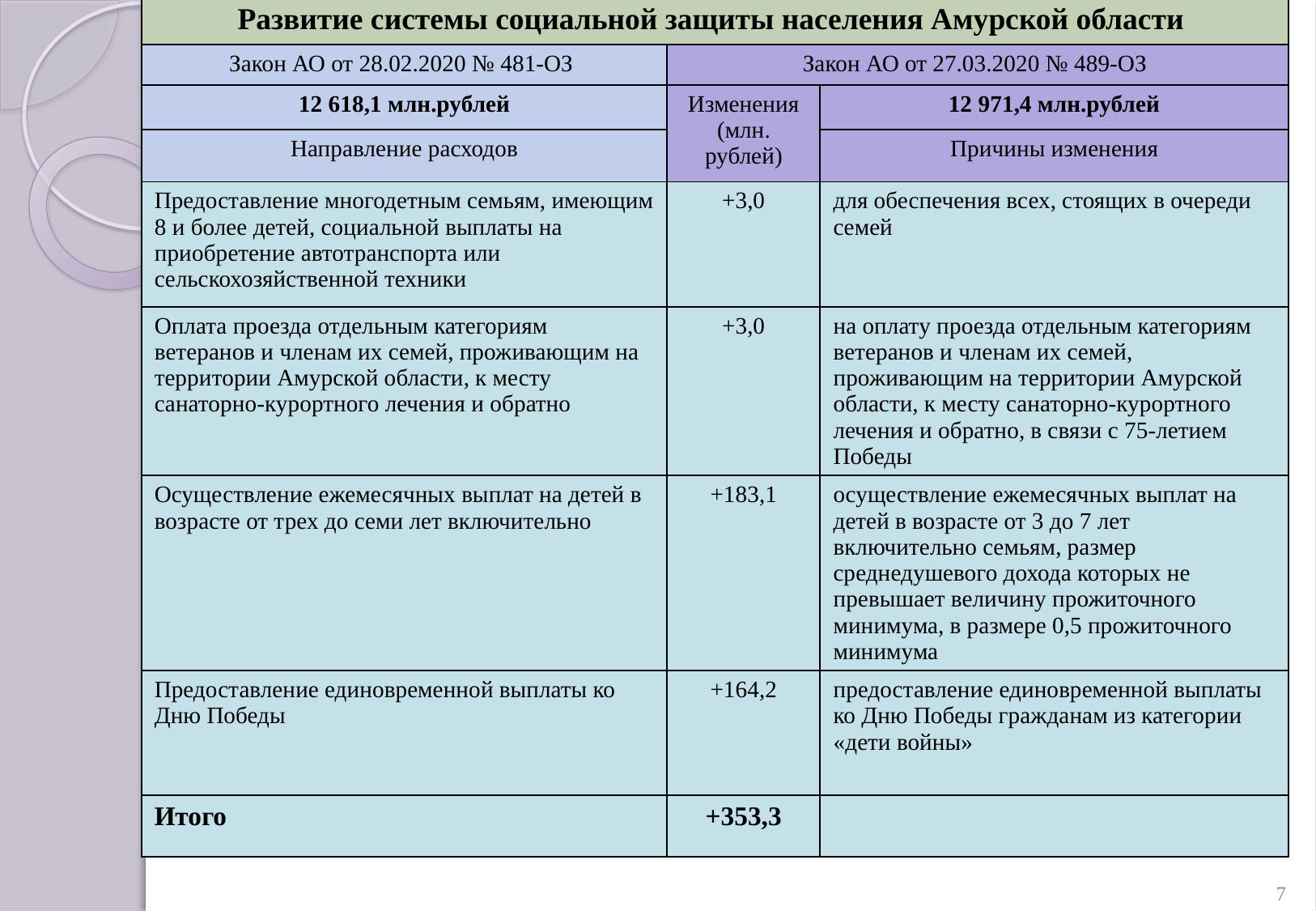

| Развитие системы социальной защиты населения Амурской области |  |  |
| --- | --- | --- |
| Закон АО от 28.02.2020 № 481-ОЗ | Закон АО от 27.03.2020 № 489-ОЗ |  |
| 12 618,1 млн.рублей | Изменения (млн. рублей) | 12 971,4 млн.рублей |
| Направление расходов |  | Причины изменения |
| Предоставление многодетным семьям, имеющим 8 и более детей, социальной выплаты на приобретение автотранспорта или сельскохозяйственной техники | +3,0 | для обеспечения всех, стоящих в очереди семей |
| Оплата проезда отдельным категориям ветеранов и членам их семей, проживающим на территории Амурской области, к месту санаторно-курортного лечения и обратно | +3,0 | на оплату проезда отдельным категориям ветеранов и членам их семей, проживающим на территории Амурской области, к месту санаторно-курортного лечения и обратно, в связи с 75-летием Победы |
| Осуществление ежемесячных выплат на детей в возрасте от трех до семи лет включительно | +183,1 | осуществление ежемесячных выплат на детей в возрасте от 3 до 7 лет включительно семьям, размер среднедушевого дохода которых не превышает величину прожиточного минимума, в размере 0,5 прожиточного минимума |
| Предоставление единовременной выплаты ко Дню Победы | +164,2 | предоставление единовременной выплаты ко Дню Победы гражданам из категории «дети войны» |
| Итого | +353,3 |  |
7